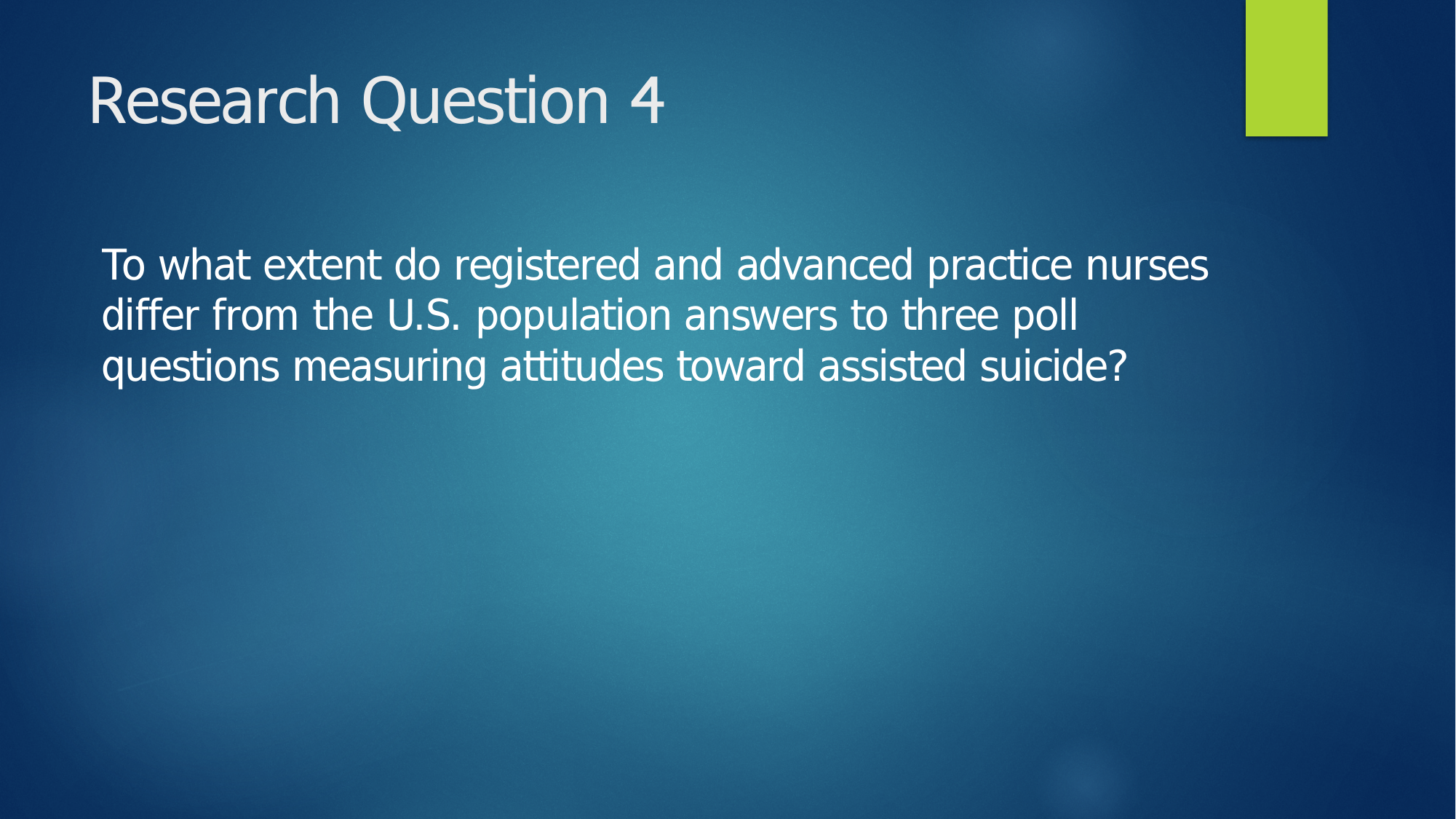

# Research Question 4
To what extent do registered and advanced practice nurses differ from the U.S. population answers to three poll questions measuring attitudes toward assisted suicide?